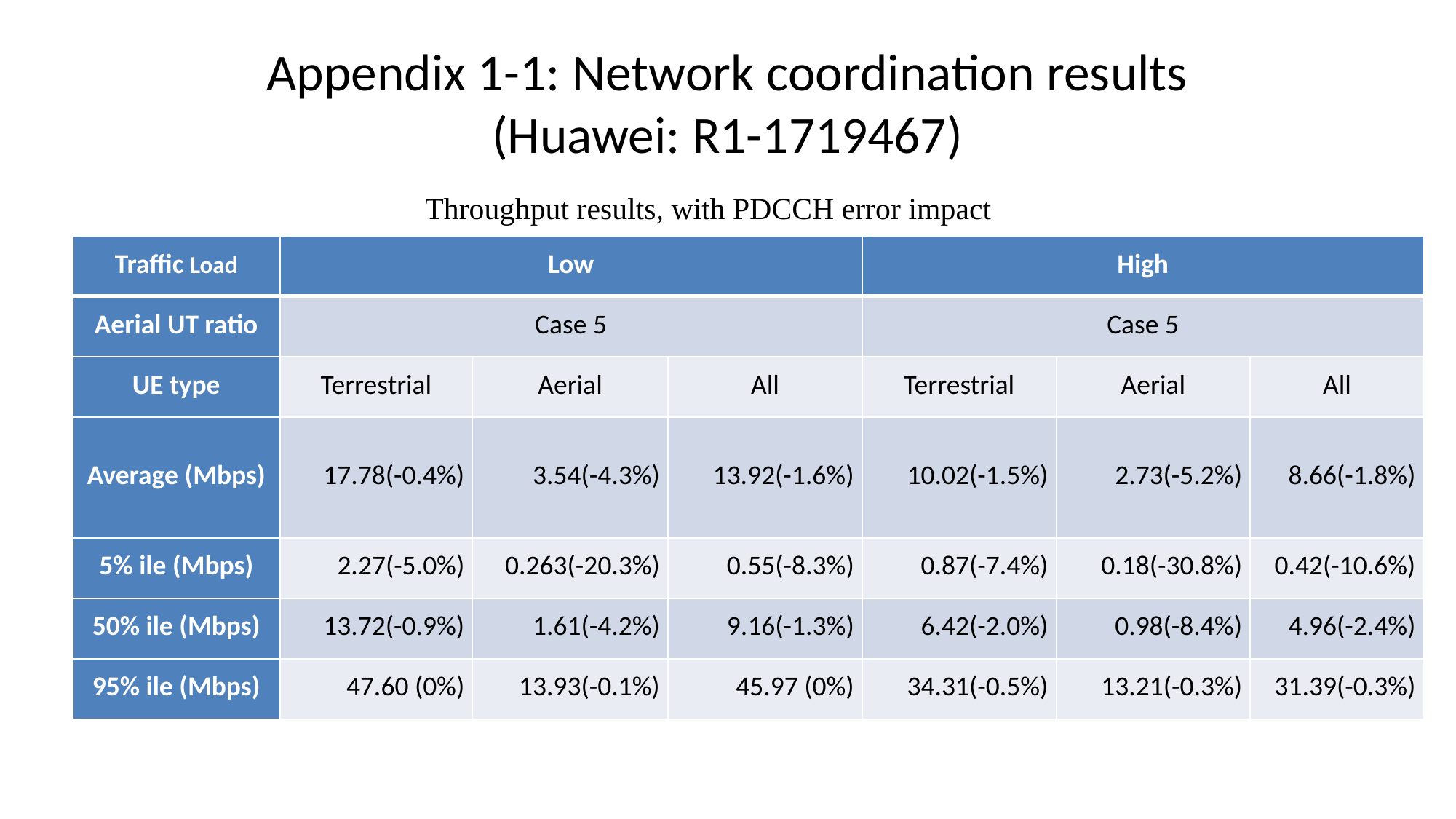

# Appendix 1-1: Network coordination results (Huawei: R1-1719467)
Throughput results, with PDCCH error impact
| Traffic Load | Low |  |  | High |  |  |
| --- | --- | --- | --- | --- | --- | --- |
| Aerial UT ratio | Case 5 |  |  | Case 5 |  |  |
| UE type | Terrestrial | Aerial | All | Terrestrial | Aerial | All |
| Average (Mbps) | 17.78(-0.4%) | 3.54(-4.3%) | 13.92(-1.6%) | 10.02(-1.5%) | 2.73(-5.2%) | 8.66(-1.8%) |
| 5% ile (Mbps) | 2.27(-5.0%) | 0.263(-20.3%) | 0.55(-8.3%) | 0.87(-7.4%) | 0.18(-30.8%) | 0.42(-10.6%) |
| 50% ile (Mbps) | 13.72(-0.9%) | 1.61(-4.2%) | 9.16(-1.3%) | 6.42(-2.0%) | 0.98(-8.4%) | 4.96(-2.4%) |
| 95% ile (Mbps) | 47.60 (0%) | 13.93(-0.1%) | 45.97 (0%) | 34.31(-0.5%) | 13.21(-0.3%) | 31.39(-0.3%) |